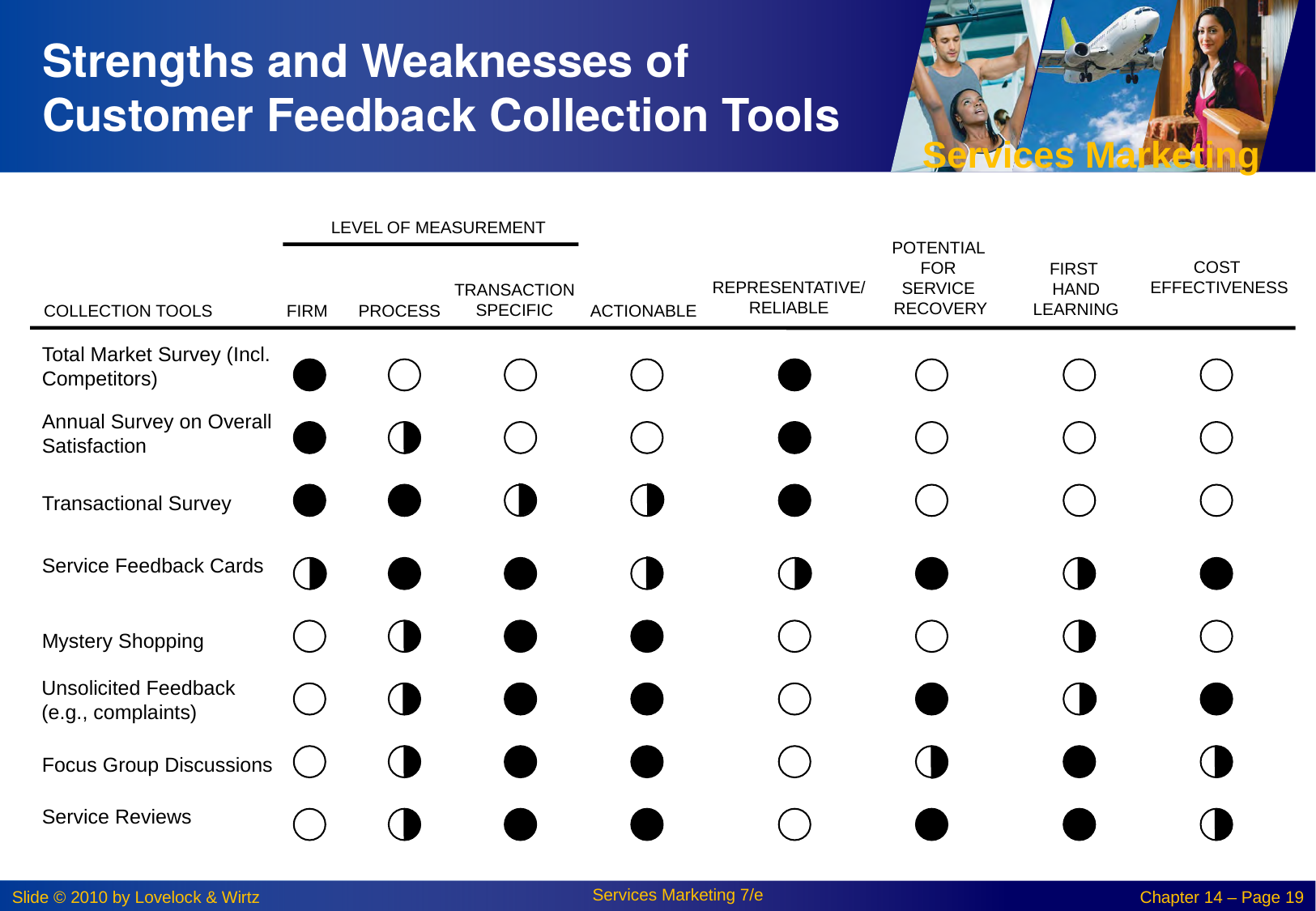

# Strengths and Weaknesses of Customer Feedback Collection Tools
LEVEL OF MEASUREMENT
POTENTIAL
FOR
SERVICE
RECOVERY

FIRST
HAND
LEARNING
REPRESENTATIVE/ RELIABLE
TRANSACTION SPECIFIC
COLLECTION TOOLS
FIRM
PROCESS
ACTIONABLE

Total Market Survey (Incl. Competitors)

Annual Survey on Overall Satisfaction

Transactional Survey

Service Feedback Cards

Mystery Shopping

Unsolicited Feedback (e.g., complaints)

Focus Group Discussions

Service Reviews

COST
EFFECTIVENESS